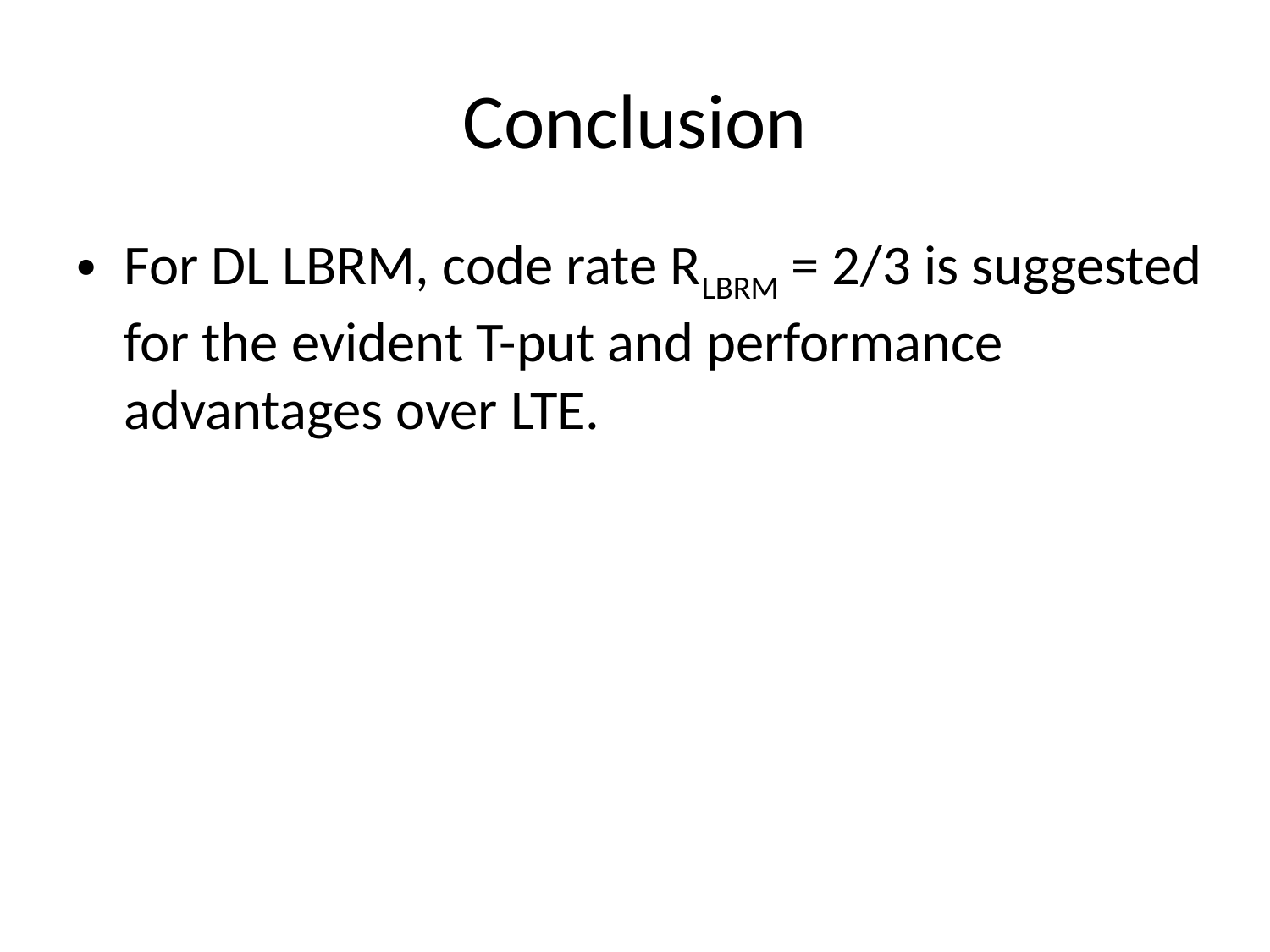

# Conclusion
For DL LBRM, code rate RLBRM = 2/3 is suggested for the evident T-put and performance advantages over LTE.